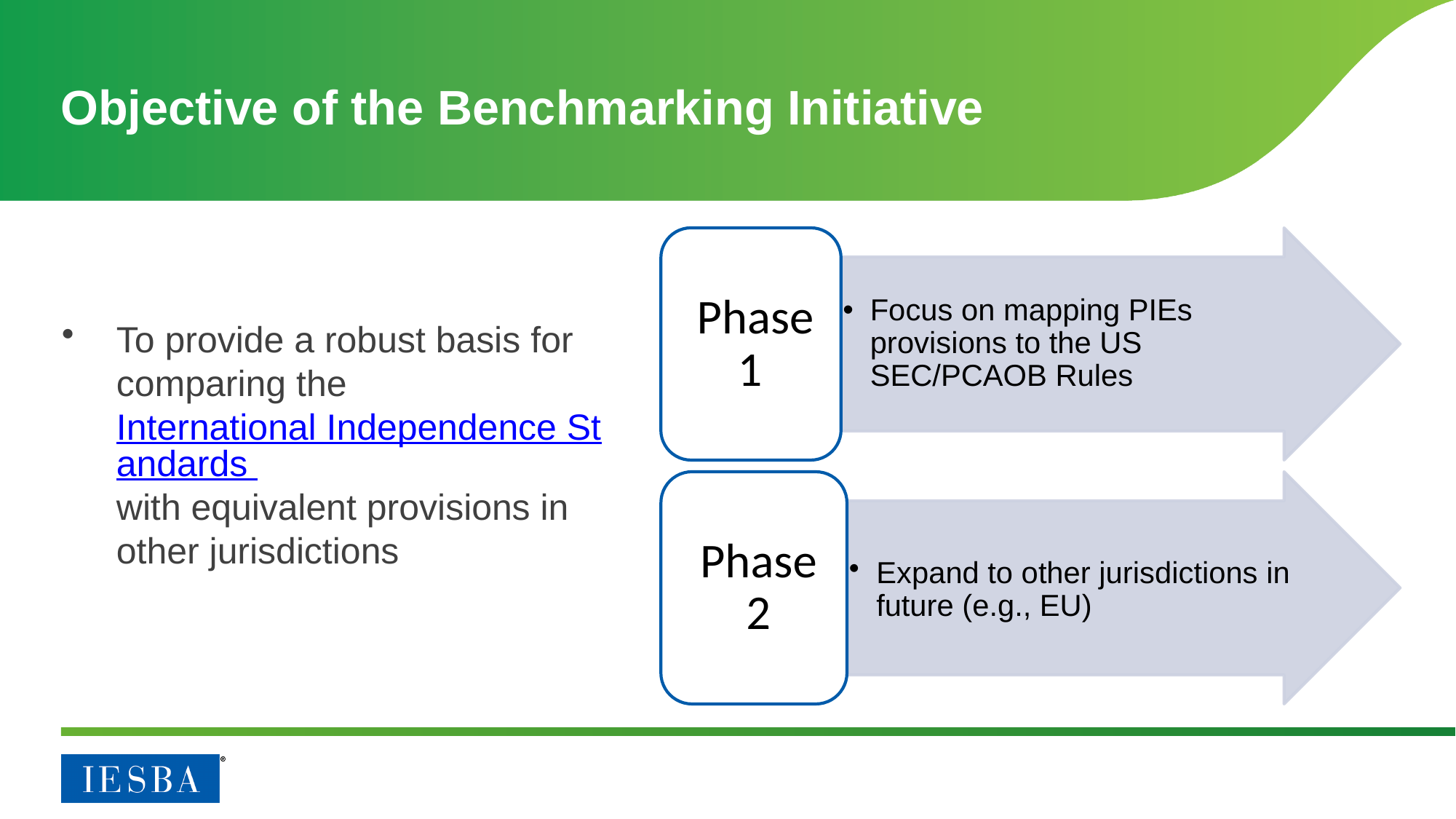

# Objective of the Benchmarking Initiative
To provide a robust basis for comparing the International Independence Standards with equivalent provisions in other jurisdictions

Focus on mapping PIEs provisions to the US SEC/PCAOB Rules
Phase 1

Expand to other jurisdictions in future (e.g., EU)

Phase 2